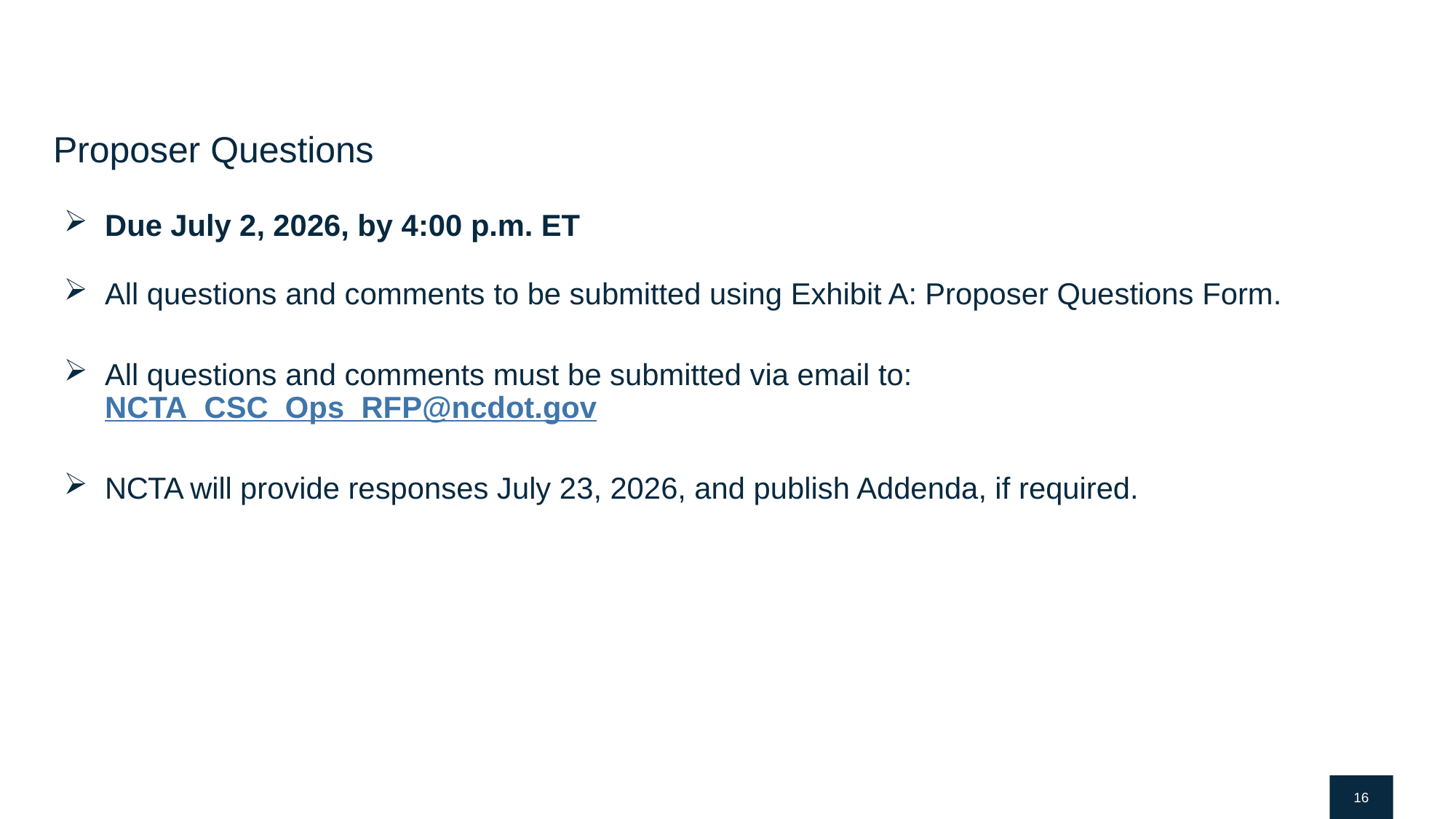

# Proposer Questions
Due July 2, 2026, by 4:00 p.m. ET

All questions and comments to be submitted using Exhibit A: Proposer Questions Form.

All questions and comments must be submitted via email to: NCTA_CSC_Ops_RFP@ncdot.gov

NCTA will provide responses July 23, 2026, and publish Addenda, if required.

16